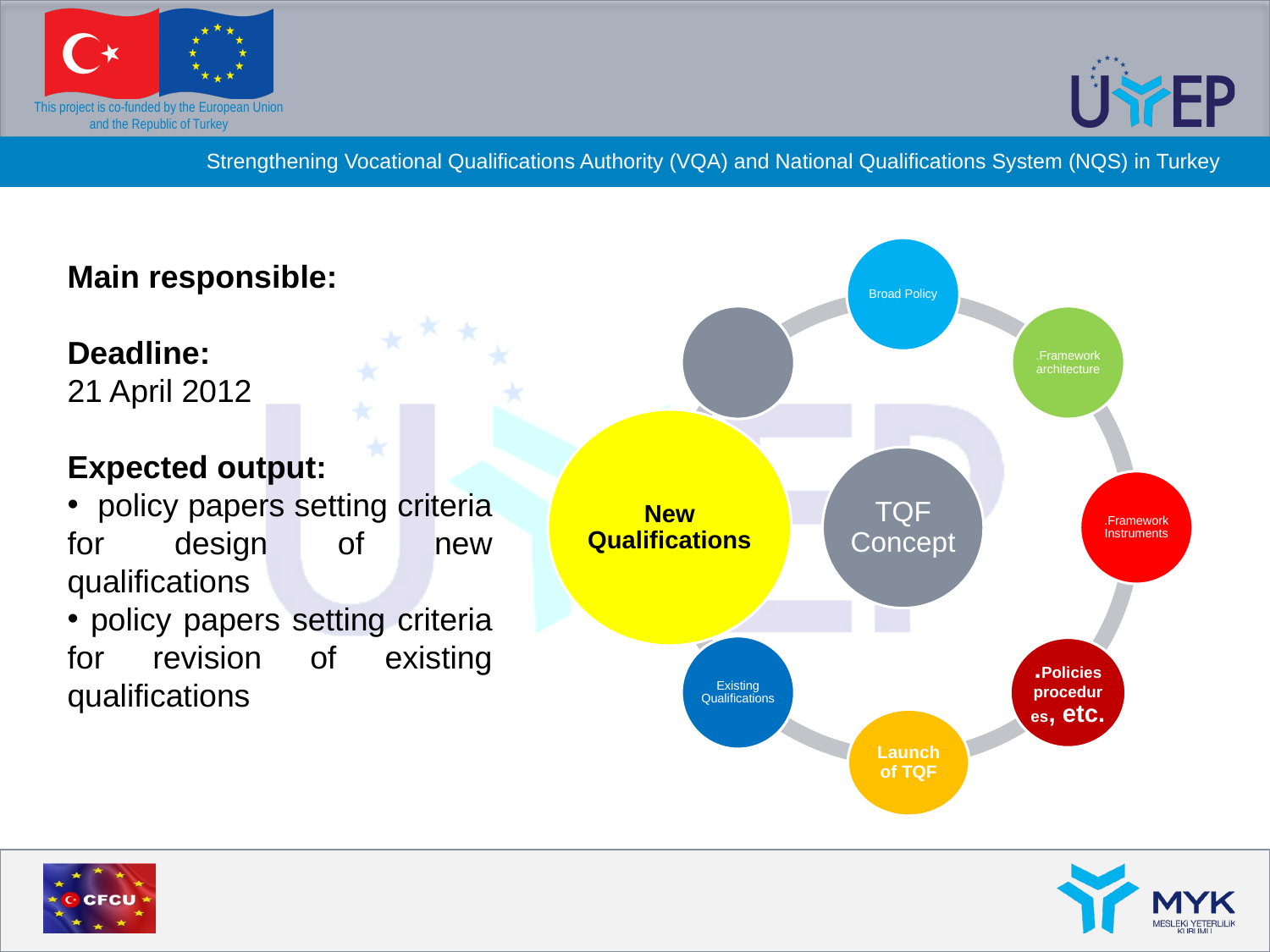

TQF Concept
Broad Policy
.Framework architecture
.Framework Instruments
.Policies procedures, etc.
Launch of TQF
Existing Qualifications
New Qualifications

Main responsible:

Deadline:
21 April 2012

Expected output:
  policy papers setting criteria for design of new qualifications
 policy papers setting criteria for revision of existing qualifications